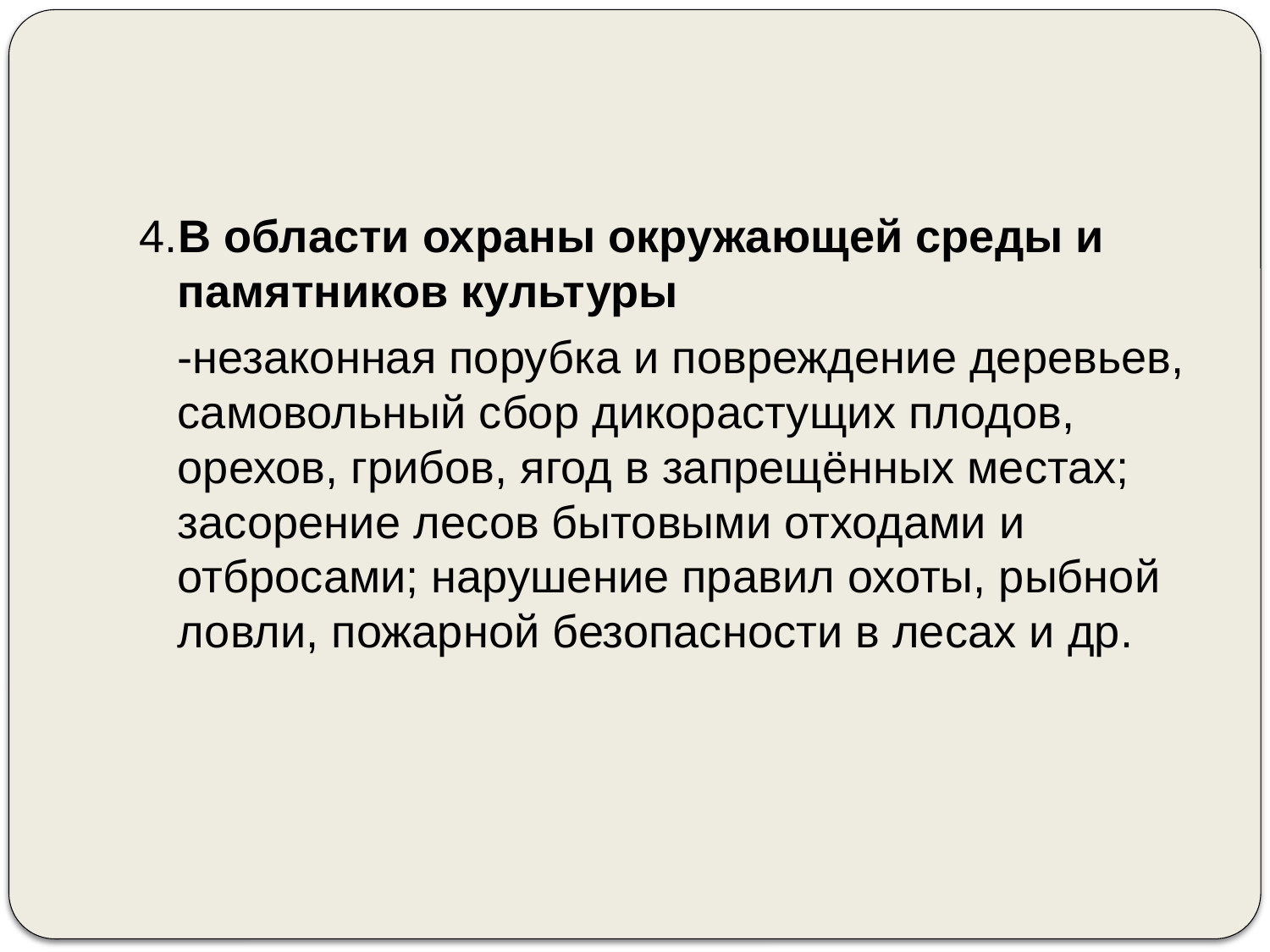

4.В области охраны окружающей среды и памятников культуры
   -незаконная порубка и повреждение деревьев, самовольный сбор дикорастущих плодов, орехов, грибов, ягод в запрещённых местах; засорение лесов бытовыми отходами и отбросами; нарушение правил охоты, рыбной ловли, пожарной безопасности в лесах и др.